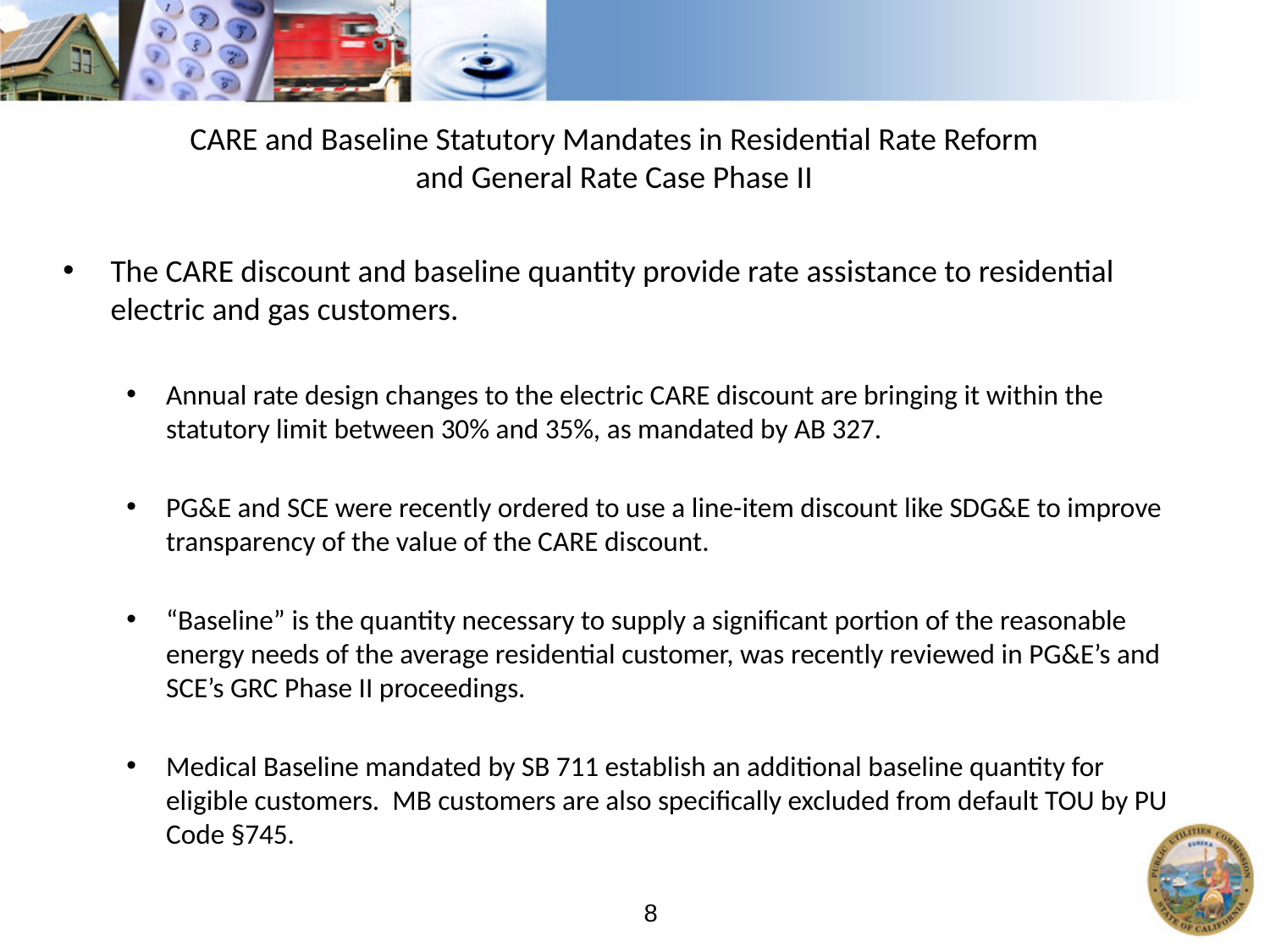

CARE and Baseline Statutory Mandates in Residential Rate Reform
and General Rate Case Phase II

The CARE discount and baseline quantity provide rate assistance to residential electric and gas customers.

Annual rate design changes to the electric CARE discount are bringing it within the statutory limit between 30% and 35%, as mandated by AB 327.

PG&E and SCE were recently ordered to use a line-item discount like SDG&E to improve transparency of the value of the CARE discount.

“Baseline” is the quantity necessary to supply a significant portion of the reasonable energy needs of the average residential customer, was recently reviewed in PG&E’s and SCE’s GRC Phase II proceedings.

Medical Baseline mandated by SB 711 establish an additional baseline quantity for eligible customers.  MB customers are also specifically excluded from default TOU by PU Code §745.

8